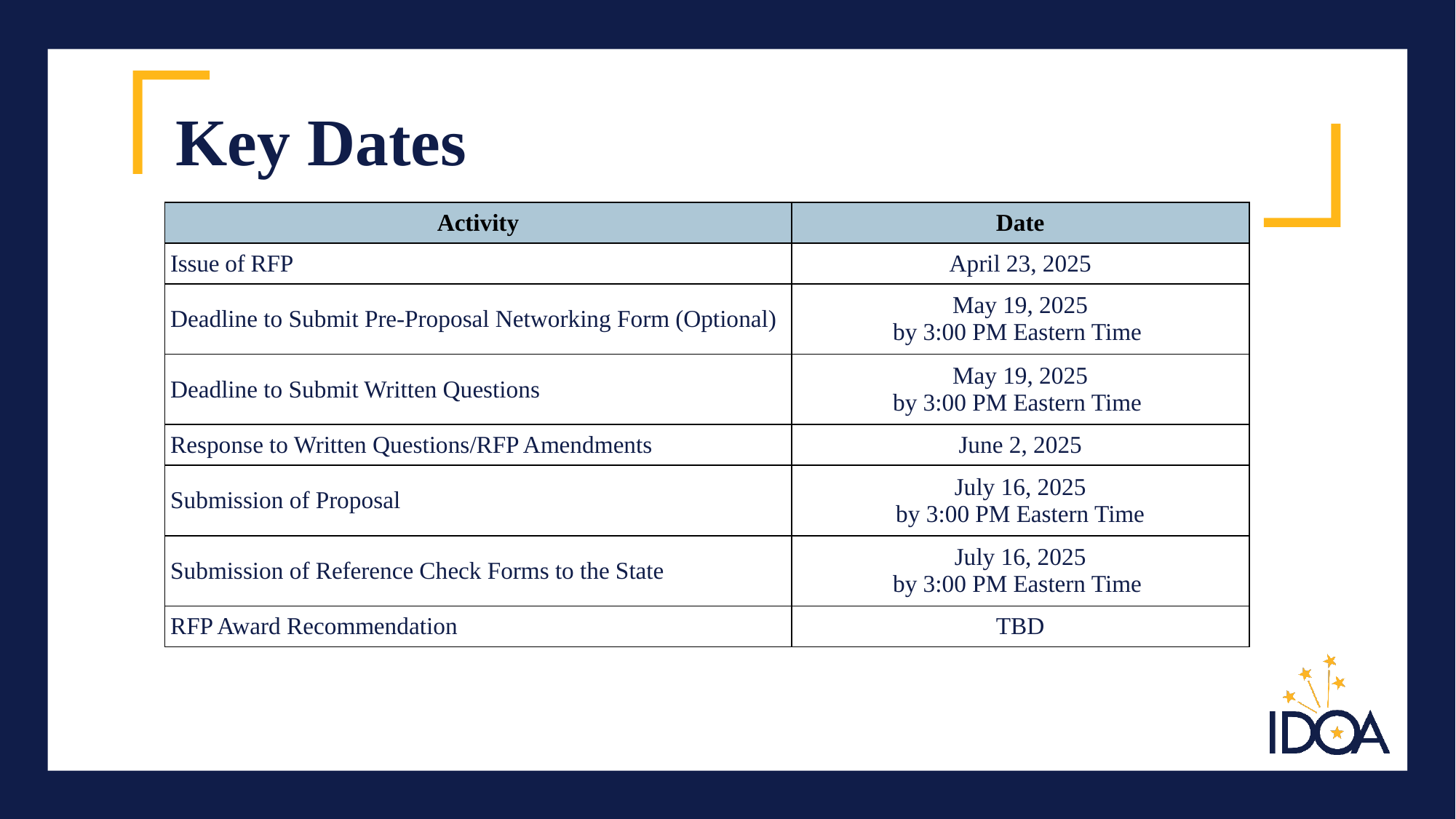

# Key Dates
| Activity | Date |
| --- | --- |
| Issue of RFP | April 23, 2025 |
| Deadline to Submit Pre-Proposal Networking Form (Optional) | May 19, 2025 by 3:00 PM Eastern Time |
| Deadline to Submit Written Questions | May 19, 2025 by 3:00 PM Eastern Time |
| Response to Written Questions/RFP Amendments | June 2, 2025 |
| Submission of Proposal | July 16, 2025 by 3:00 PM Eastern Time |
| Submission of Reference Check Forms to the State | July 16, 2025 by 3:00 PM Eastern Time |
| RFP Award Recommendation | TBD |